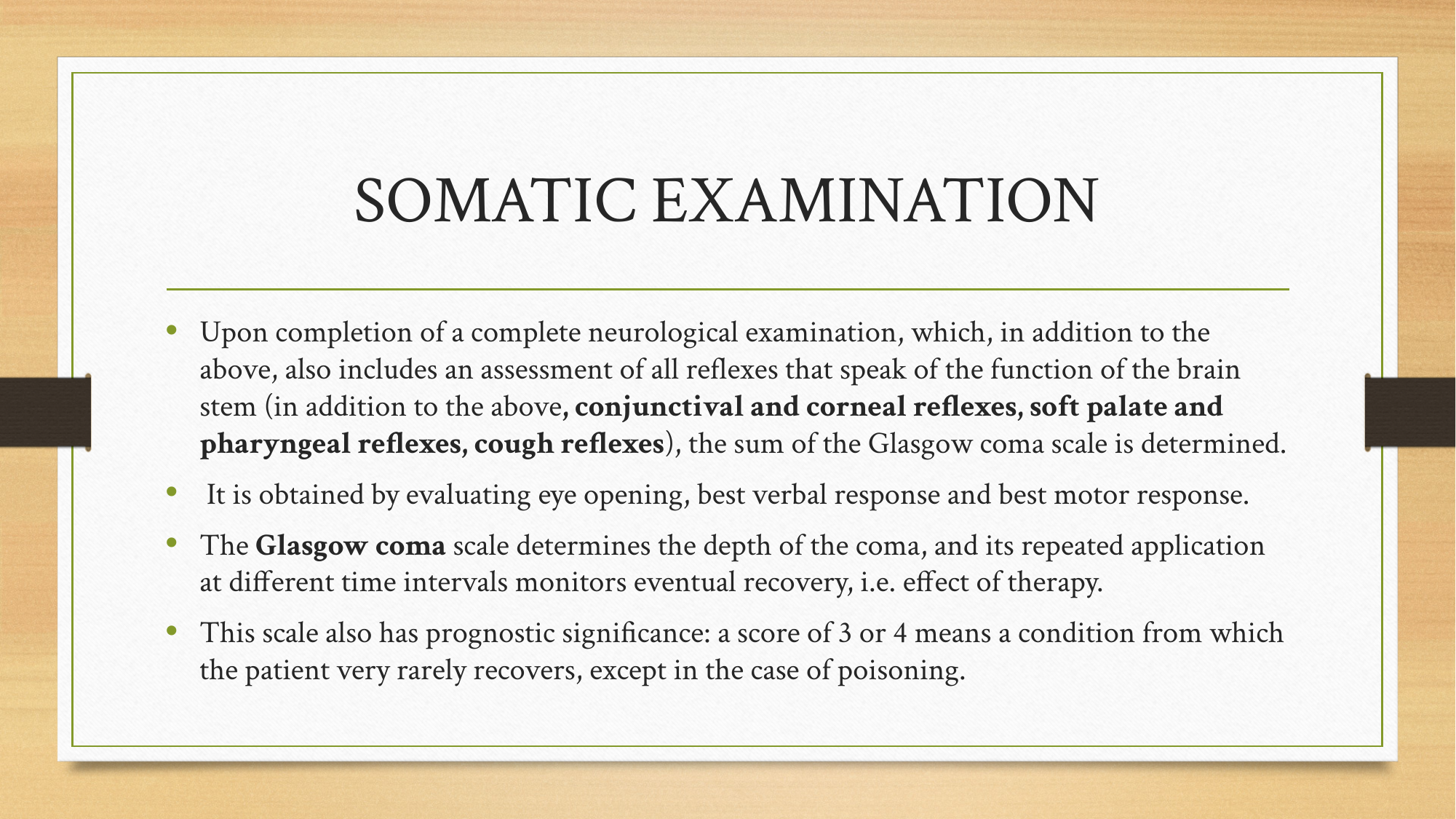

# SOMATIC EXAMINATION
Upon completion of a complete neurological examination, which, in addition to the above, also includes an assessment of all reflexes that speak of the function of the brain stem (in addition to the above, conjunctival and corneal reflexes, soft palate and pharyngeal reflexes, cough reflexes), the sum of the Glasgow coma scale is determined.
 It is obtained by evaluating eye opening, best verbal response and best motor response.
The Glasgow coma scale determines the depth of the coma, and its repeated application at different time intervals monitors eventual recovery, i.e. effect of therapy.
This scale also has prognostic significance: a score of 3 or 4 means a condition from which the patient very rarely recovers, except in the case of poisoning.